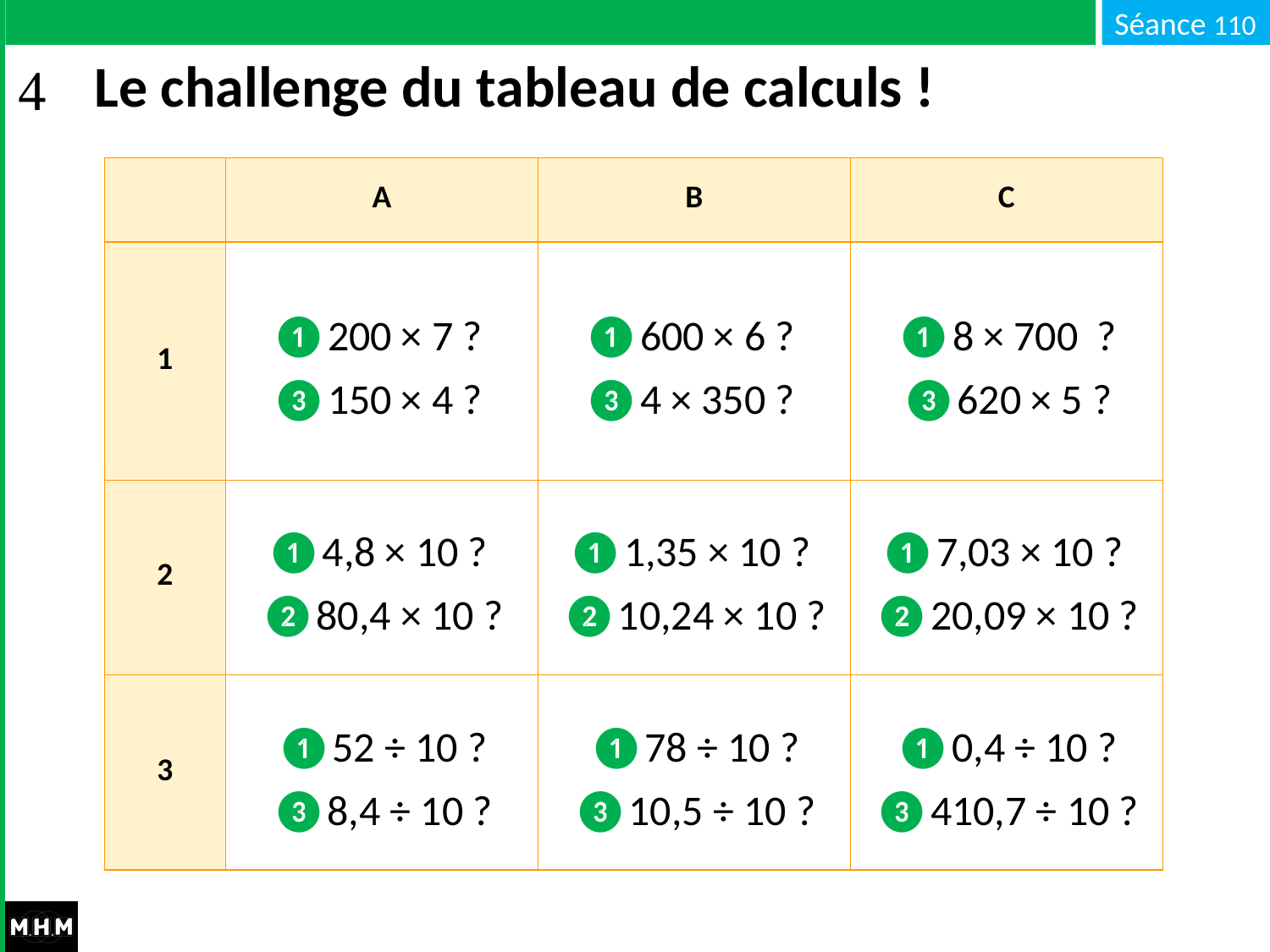

# Le challenge du tableau de calculs !
|  | A | B | C |
| --- | --- | --- | --- |
| 1 | ❶200 × 7 ? ❸150 × 4 ? | ❶600 × 6 ? ❸4 × 350 ? | ❶8 × 700 ? ❸620 × 5 ? |
| 2 | ❶4,8 × 10 ? ❷80,4 × 10 ? | ❶1,35 × 10 ? ❷10,24 × 10 ? | ❶7,03 × 10 ? ❷20,09 × 10 ? |
| 3 | ❶52 ÷ 10 ? ❸8,4 ÷ 10 ? | ❶78 ÷ 10 ? ❸10,5 ÷ 10 ? | ❶0,4 ÷ 10 ? ❸410,7 ÷ 10 ? |